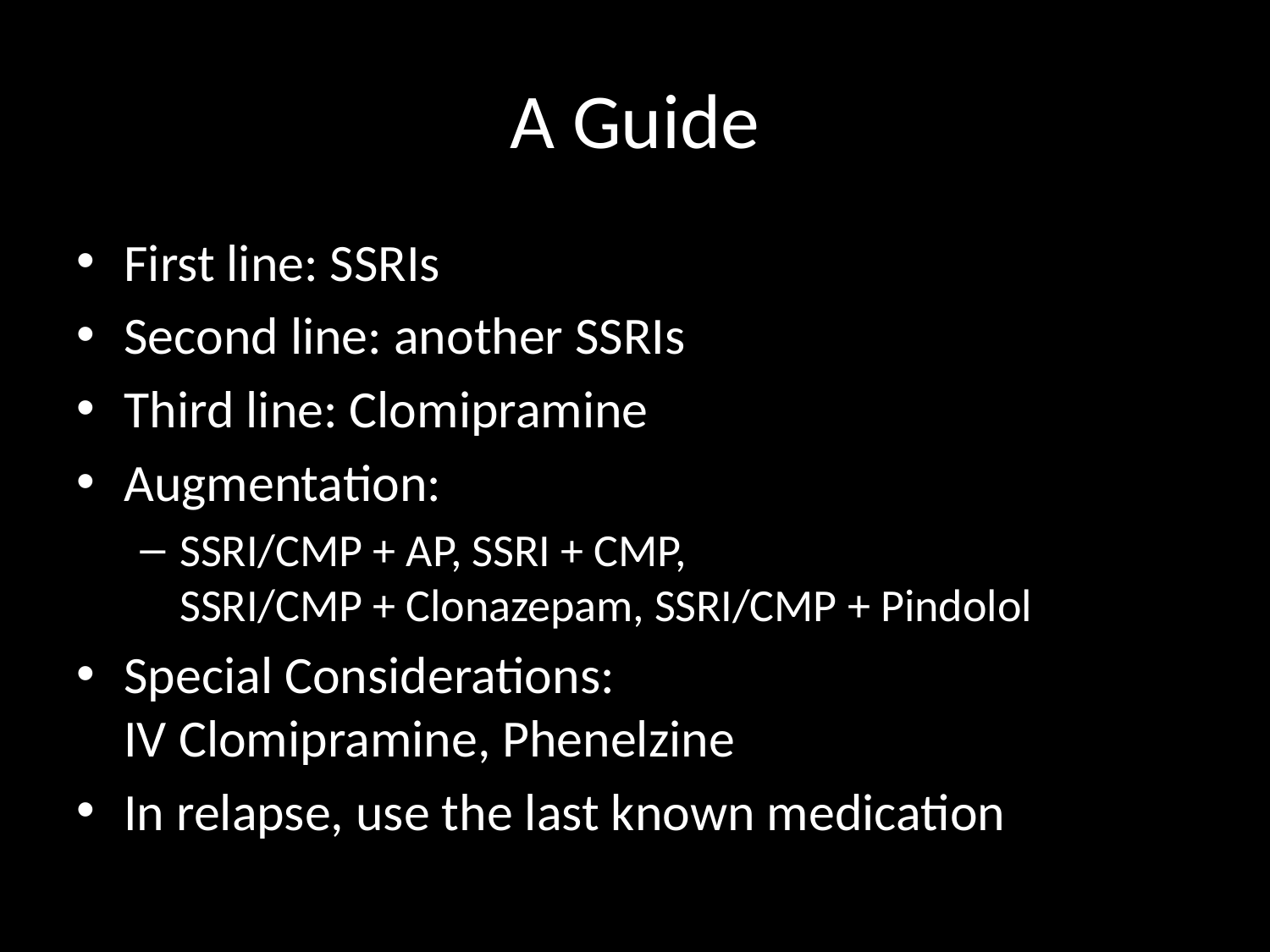

# A Guide
First line: SSRIs
Second line: another SSRIs
Third line: Clomipramine
Augmentation:
SSRI/CMP + AP, SSRI + CMP,
SSRI/CMP + Clonazepam, SSRI/CMP + Pindolol
Special Considerations:
IV Clomipramine, Phenelzine
In relapse, use the last known medication